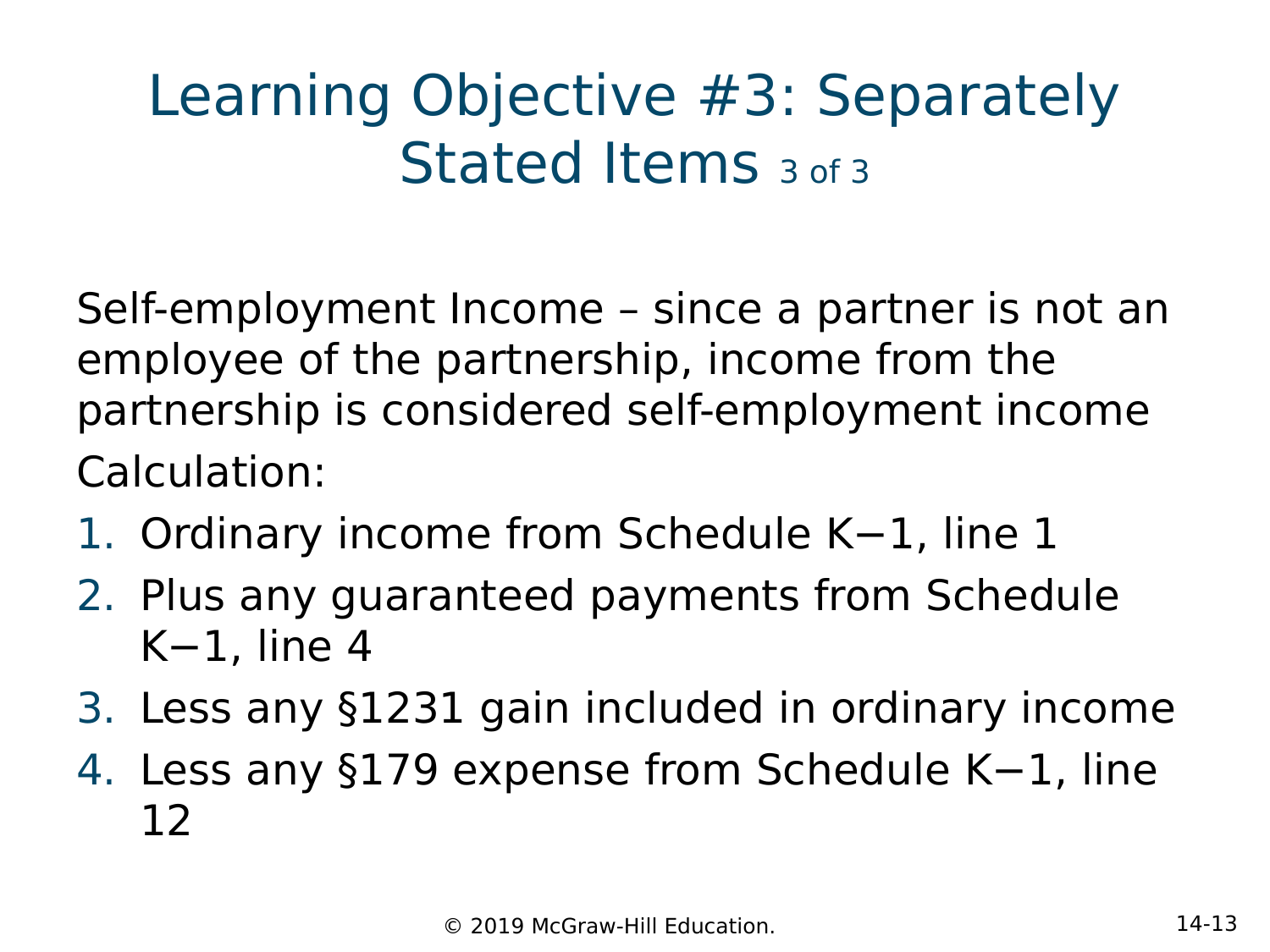

# Learning Objective #3: Separately Stated Items 3 of 3
Self-employment Income – since a partner is not an employee of the partnership, income from the partnership is considered self-employment income
Calculation:
Ordinary income from Schedule K−1, line 1
Plus any guaranteed payments from Schedule K−1, line 4
Less any §1231 gain included in ordinary income
Less any §179 expense from Schedule K−1, line 12